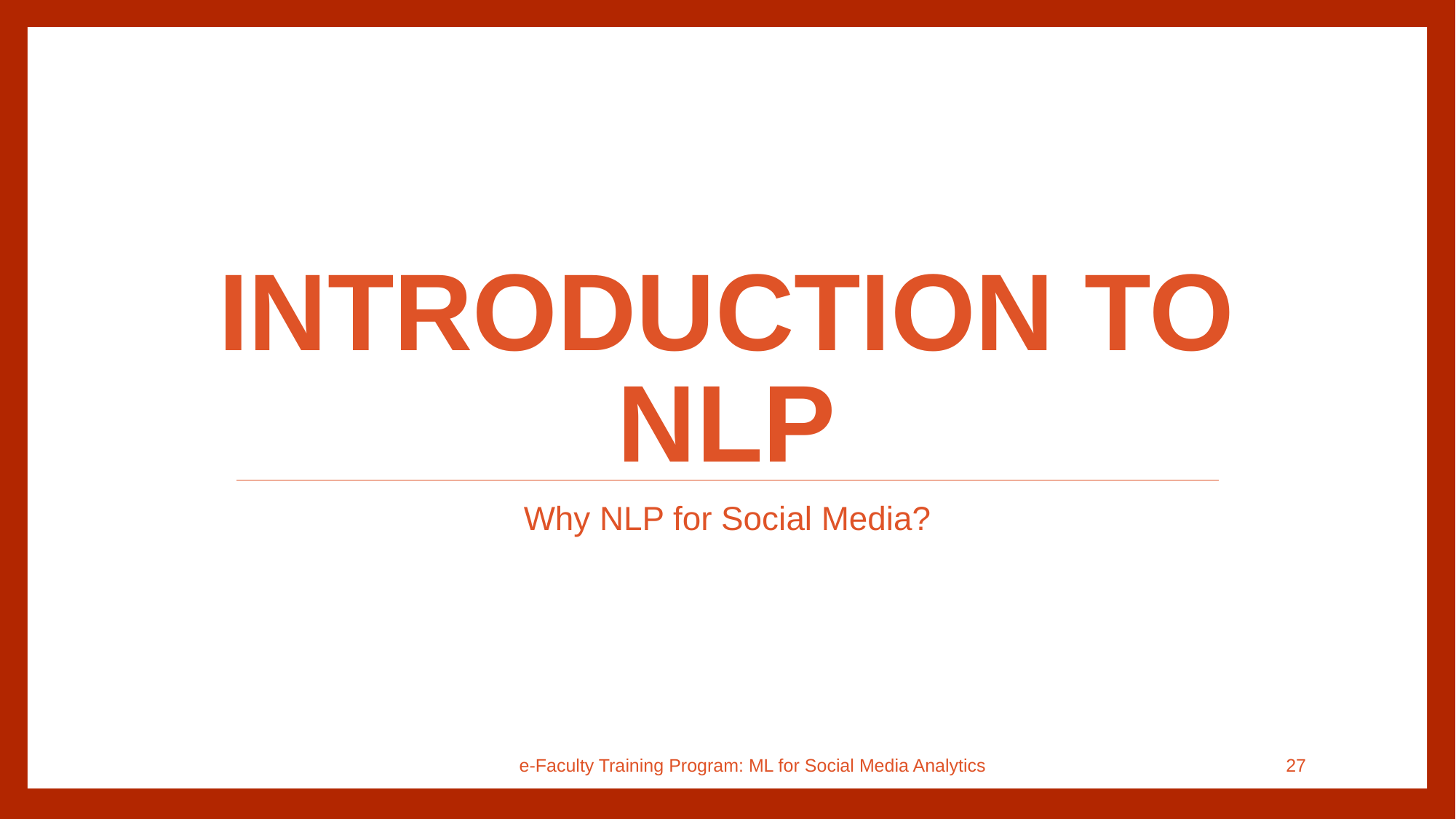

# Introduction to NLP
Why NLP for Social Media?
e-Faculty Training Program: ML for Social Media Analytics
27